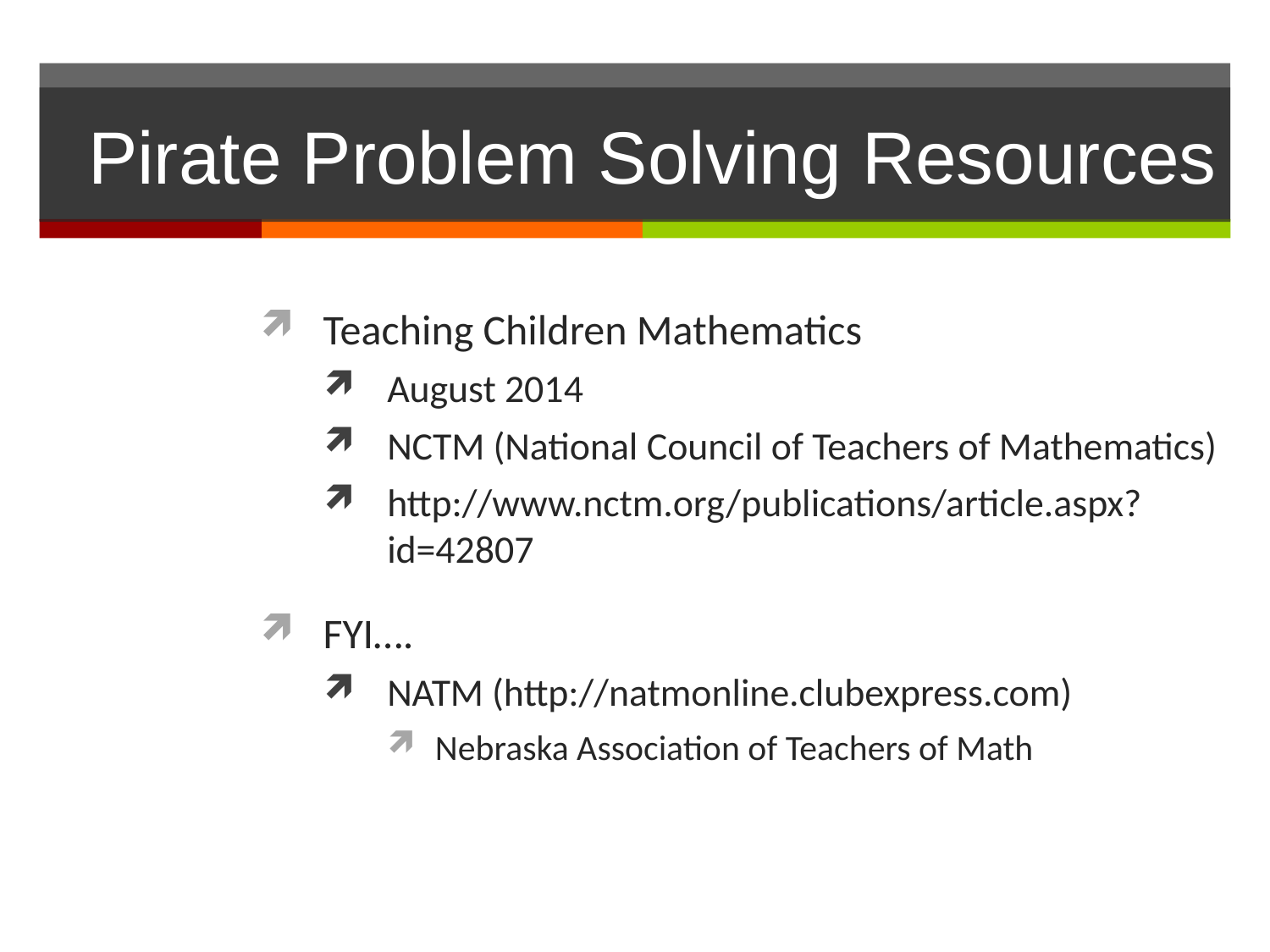

# Pirate Problem Solving Resources
Teaching Children Mathematics
August 2014
NCTM (National Council of Teachers of Mathematics)
http://www.nctm.org/publications/article.aspx?id=42807
FYI….
NATM (http://natmonline.clubexpress.com)
Nebraska Association of Teachers of Math